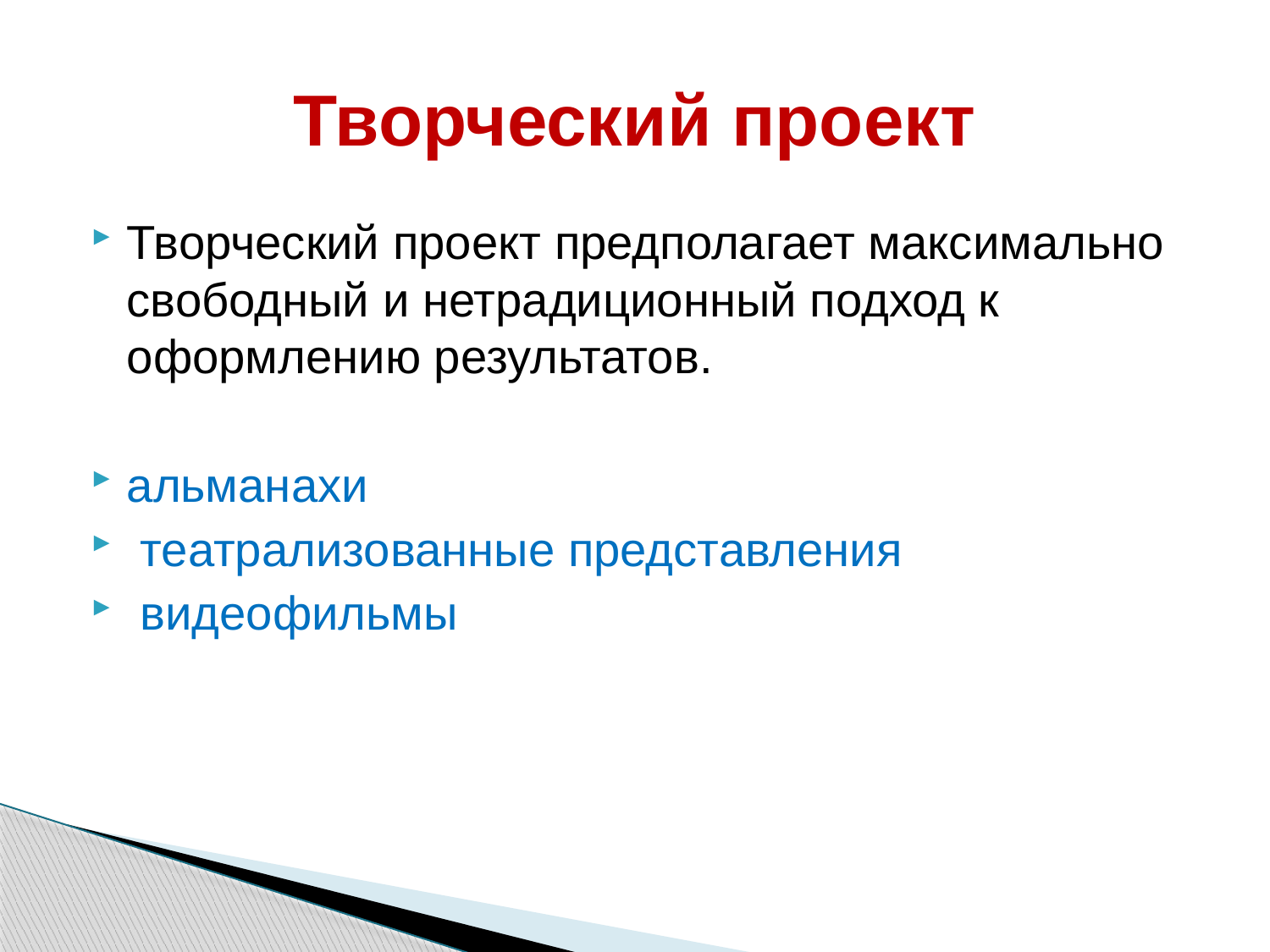

# Творческий проект
Творческий проект предполагает максимально свободный и нетрадиционный подход к оформлению результатов.

альманахи
 театрализованные представления
 видеофильмы